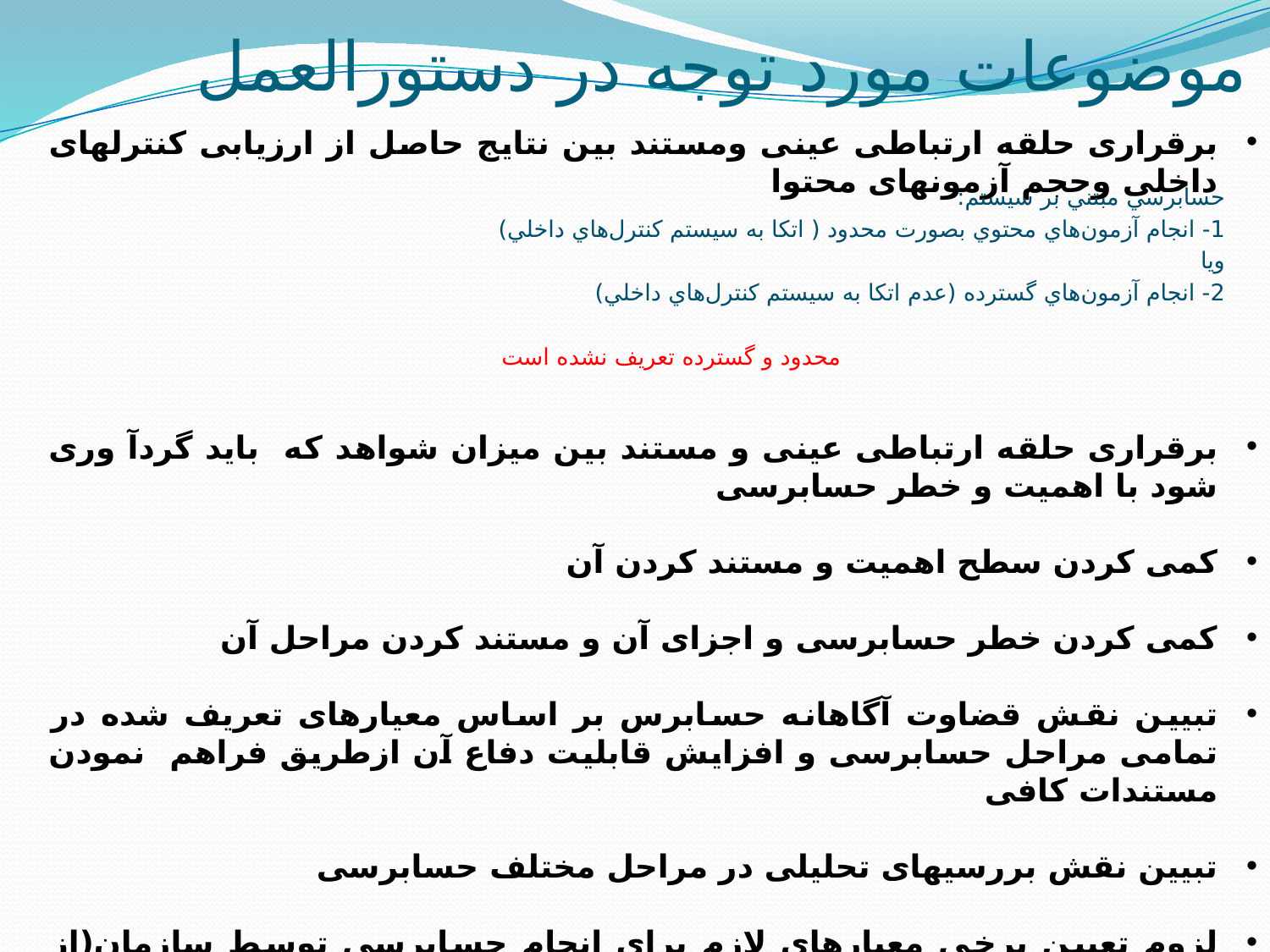

# موضوعات مورد توجه در دستورالعمل
برقراری حلقه ارتباطی عینی ومستند بین نتایج حاصل از ارزیابی کنترلهای داخلی وحجم آزمونهای محتوا

برقراری حلقه ارتباطی عینی و مستند بین میزان شواهد که  باید گردآ وری شود با اهمیت و خطر حسابرسی

کمی کردن سطح اهمیت و مستند کردن آن

کمی کردن خطر حسابرسی و اجزای آن و مستند كردن مراحل آن

تبیین نقش قضاوت آگاهانه حسابرس بر اساس معیارهای تعریف شده در تمامی مراحل حسابرسی و افزایش قابلیت دفاع آن ازطریق فراهم  نمودن مستندات کافی

تبیین نقش بررسیهای تحلیلی در مراحل مختلف حسابرسی

لزوم تعيين برخي معيارهاي لازم براي انجام حسابرسي توسط سازمان(‌از جمله خطر قابل پذيرش و خطر ذاتي در سطح مانده حسابها)
حسابرسي مبتني بر سيستم:
1- انجام آزمون‌هاي محتوي بصورت محدود ( اتكا به سيستم كنترل‌هاي داخلي)
ويا
2- انجام آزمون‌هاي گسترده (عدم اتكا به سيستم كنترل‌هاي داخلي)

محدود و گسترده تعريف نشده است